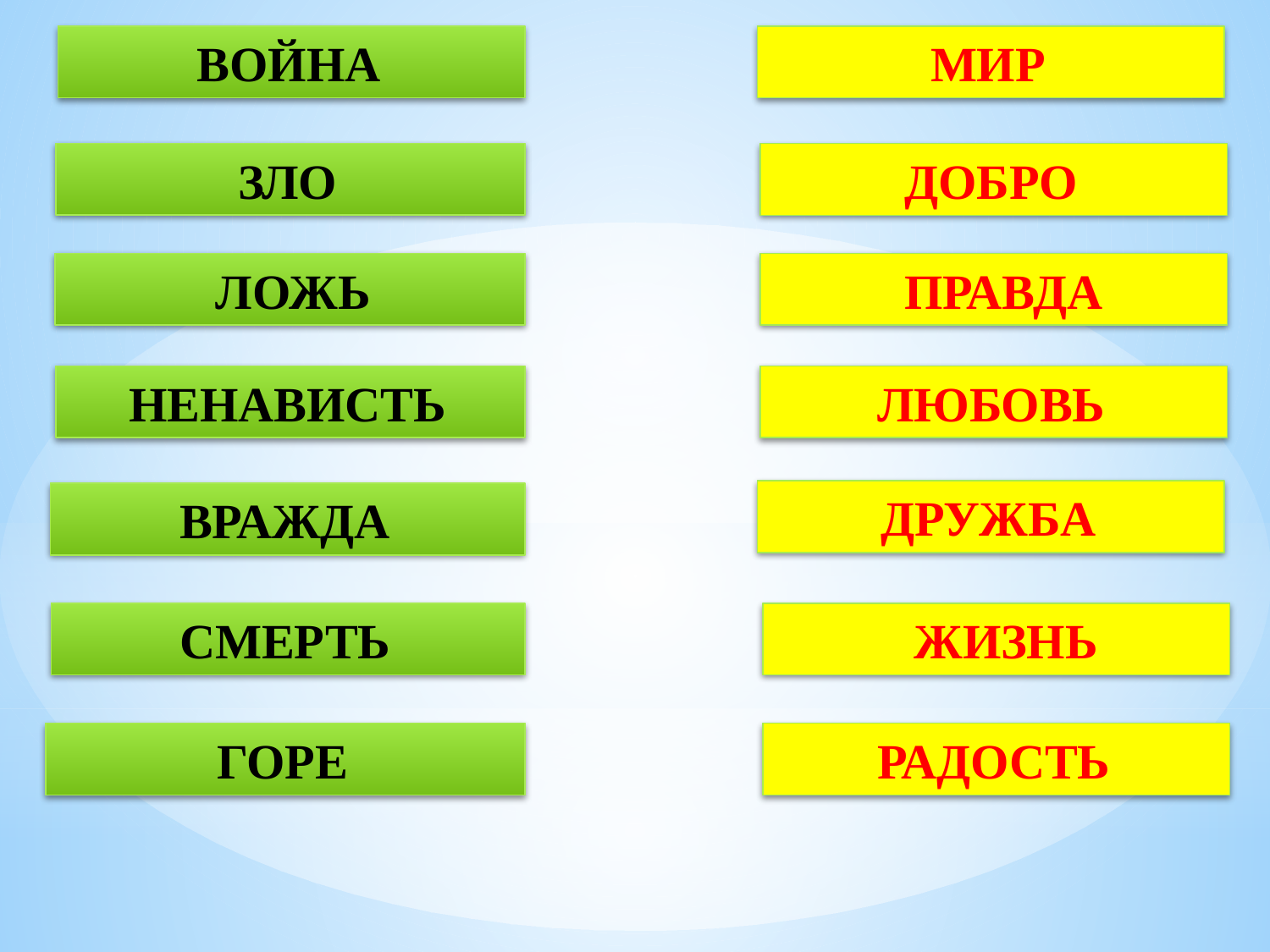

ВОЙНА
МИР

ЗЛО
ДОБРО
ЛОЖЬ
ПРАВДА
НЕНАВИСТЬ
ЛЮБОВЬ
ДРУЖБА
ВРАЖДА
СМЕРТЬ
ЖИЗНЬ
ГОРЕ
РАДОСТЬ